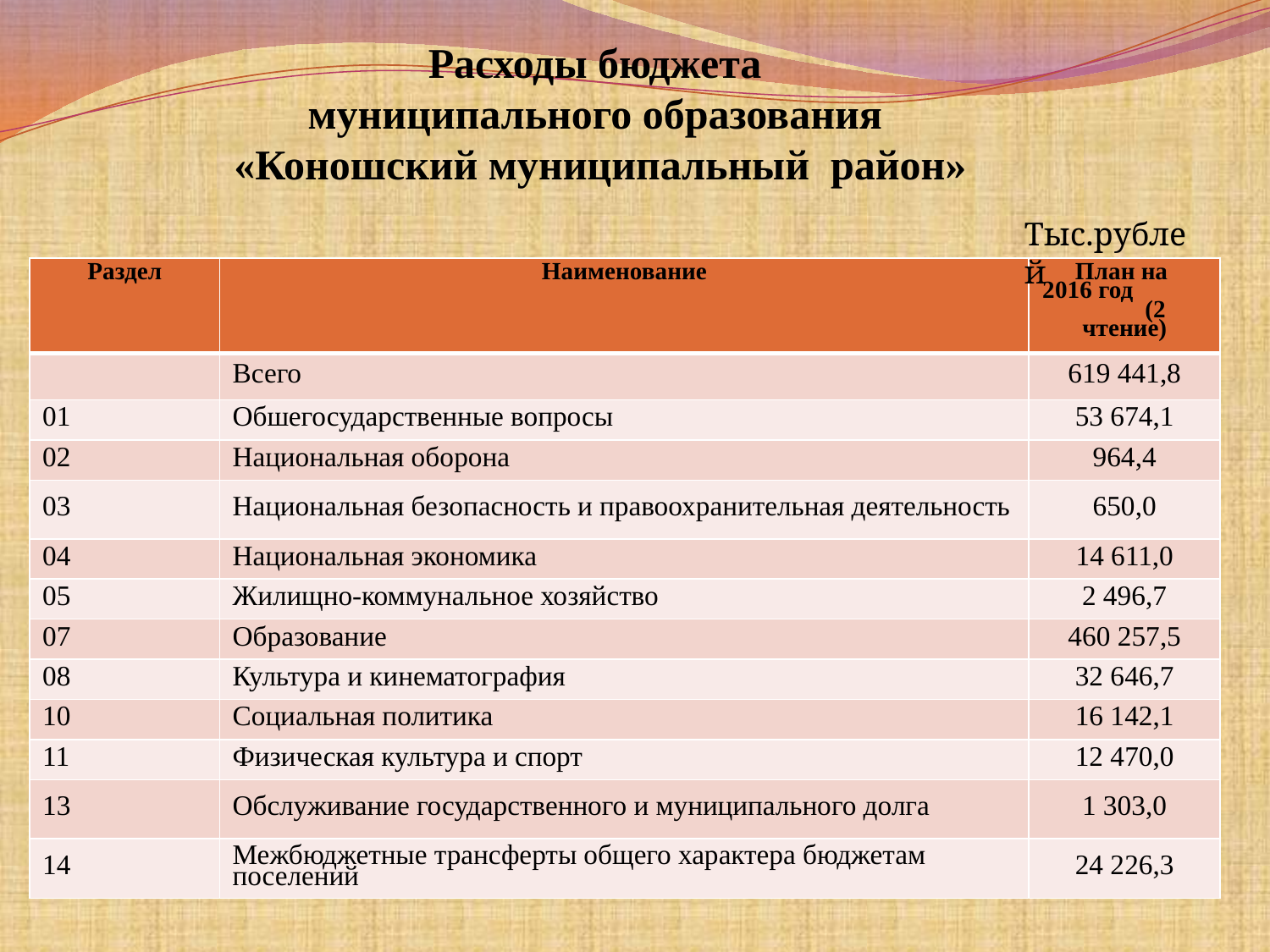

Расходы бюджета
муниципального образования
«Коношский муниципальный  район»
Тыс.рублей
| Раздел | Наименование | План на 2016 год (2 чтение) |
| --- | --- | --- |
|  | Всего | 619 441,8 |
| 01 | Обшегосударственные вопросы | 53 674,1 |
| 02 | Национальная оборона | 964,4 |
| 03 | Национальная безопасность и правоохранительная деятельность | 650,0 |
| 04 | Национальная экономика | 14 611,0 |
| 05 | Жилищно-коммунальное хозяйство | 2 496,7 |
| 07 | Образование | 460 257,5 |
| 08 | Культура и кинематография | 32 646,7 |
| 10 | Социальная политика | 16 142,1 |
| 11 | Физическая культура и спорт | 12 470,0 |
| 13 | Обслуживание государственного и муниципального долга | 1 303,0 |
| 14 | Межбюджетные трансферты общего характера бюджетам поселений | 24 226,3 |